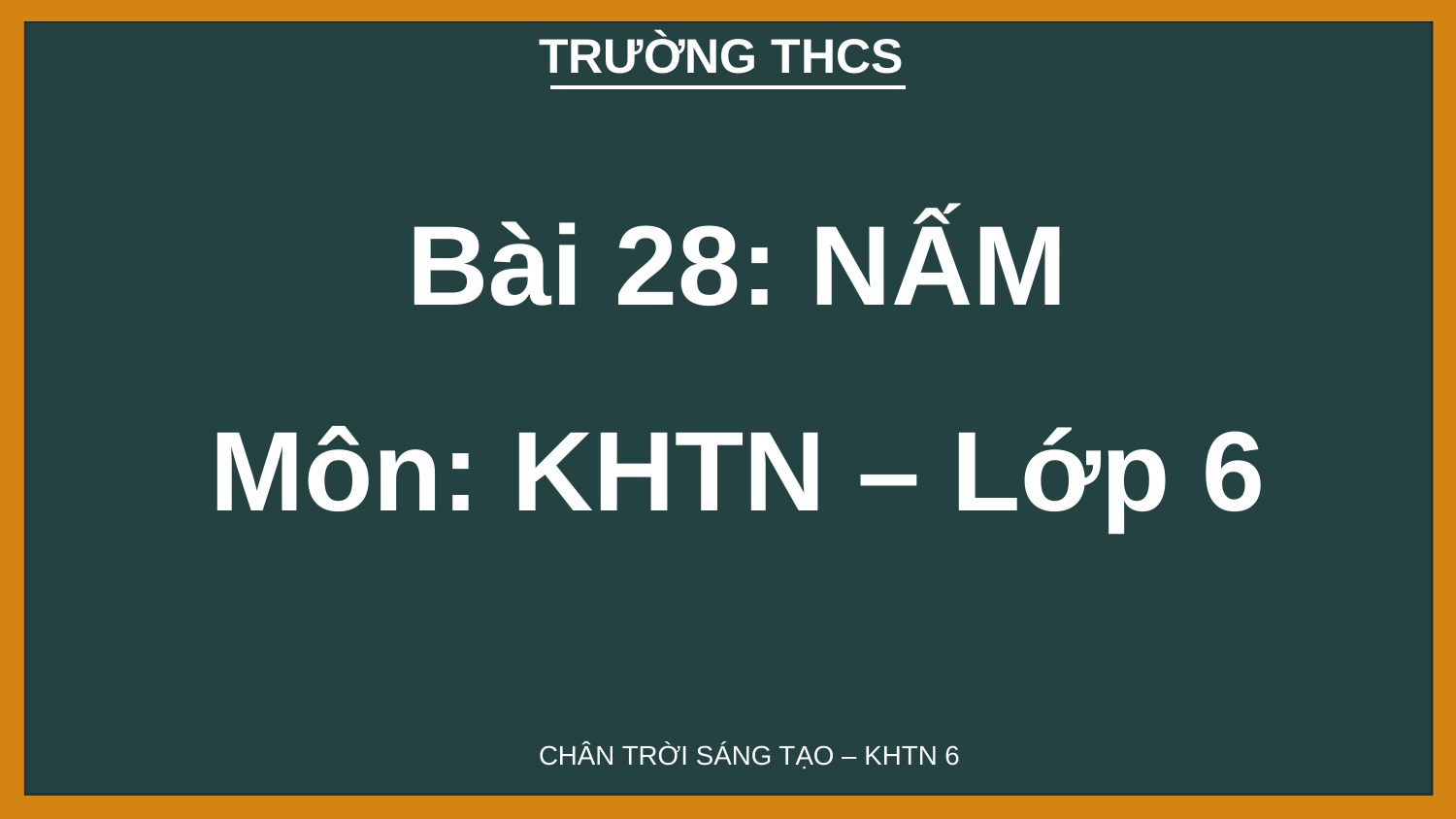

TRƯỜNG THCS
Bài 28: NẤM
Môn: KHTN – Lớp 6
CHÂN TRỜI SÁNG TẠO – KHTN 6